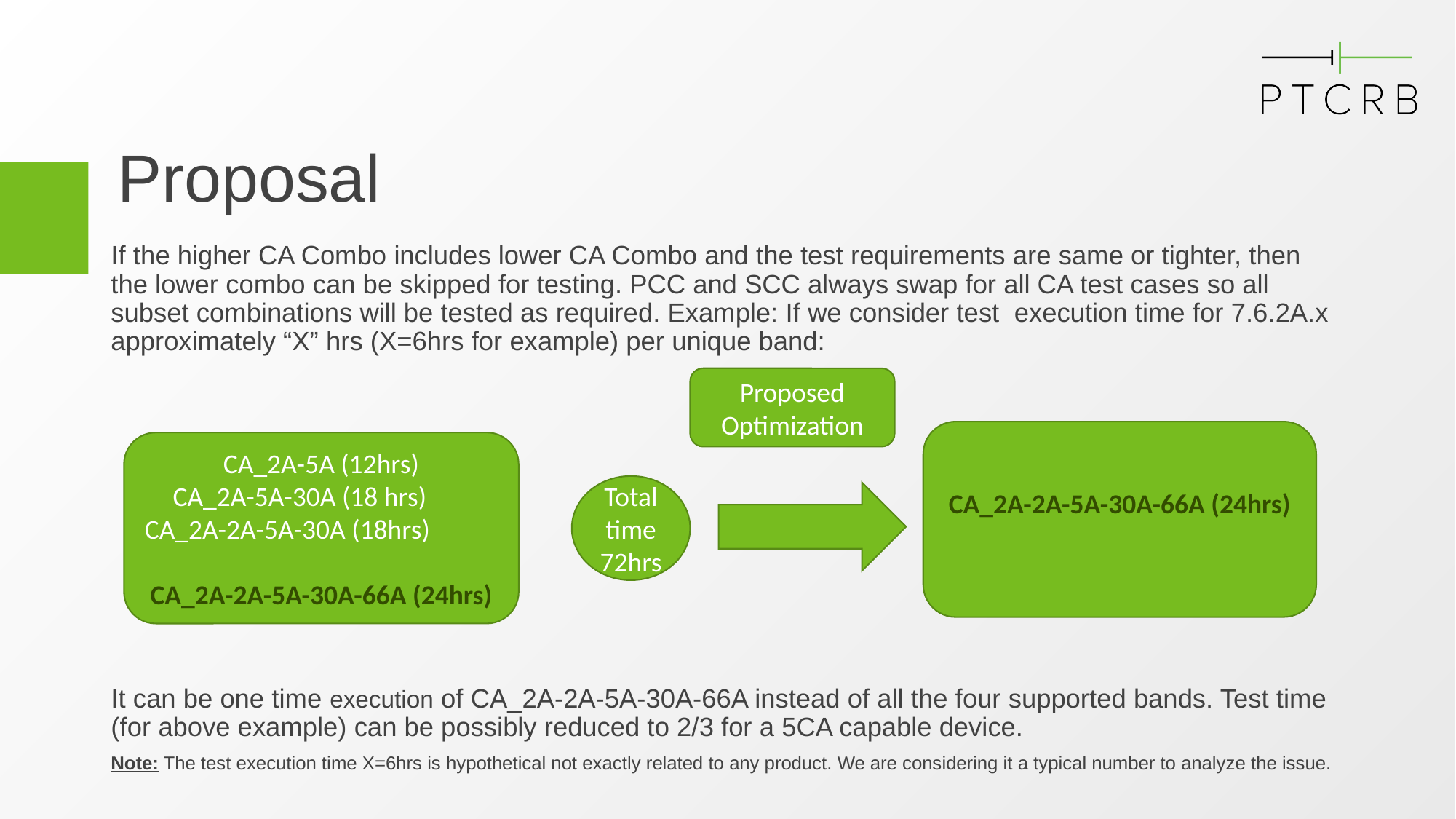

# Proposal
If the higher CA Combo includes lower CA Combo and the test requirements are same or tighter, then the lower combo can be skipped for testing. PCC and SCC always swap for all CA test cases so all subset combinations will be tested as required. Example: If we consider test  execution time for 7.6.2A.x approximately “X” hrs (X=6hrs for example) per unique band:

It can be one time execution of CA_2A-2A-5A-30A-66A instead of all the four supported bands. Test time (for above example) can be possibly reduced to 2/3 for a 5CA capable device.
Note: The test execution time X=6hrs is hypothetical not exactly related to any product. We are considering it a typical number to analyze the issue.

Proposed Optimization
CA_2A-2A-5A-30A-66A (24hrs)

CA_2A-5A (12hrs)
CA_2A-5A-30A (18 hrs)
CA_2A-2A-5A-30A (18hrs)
CA_2A-2A-5A-30A-66A (24hrs)
Total time 72hrs